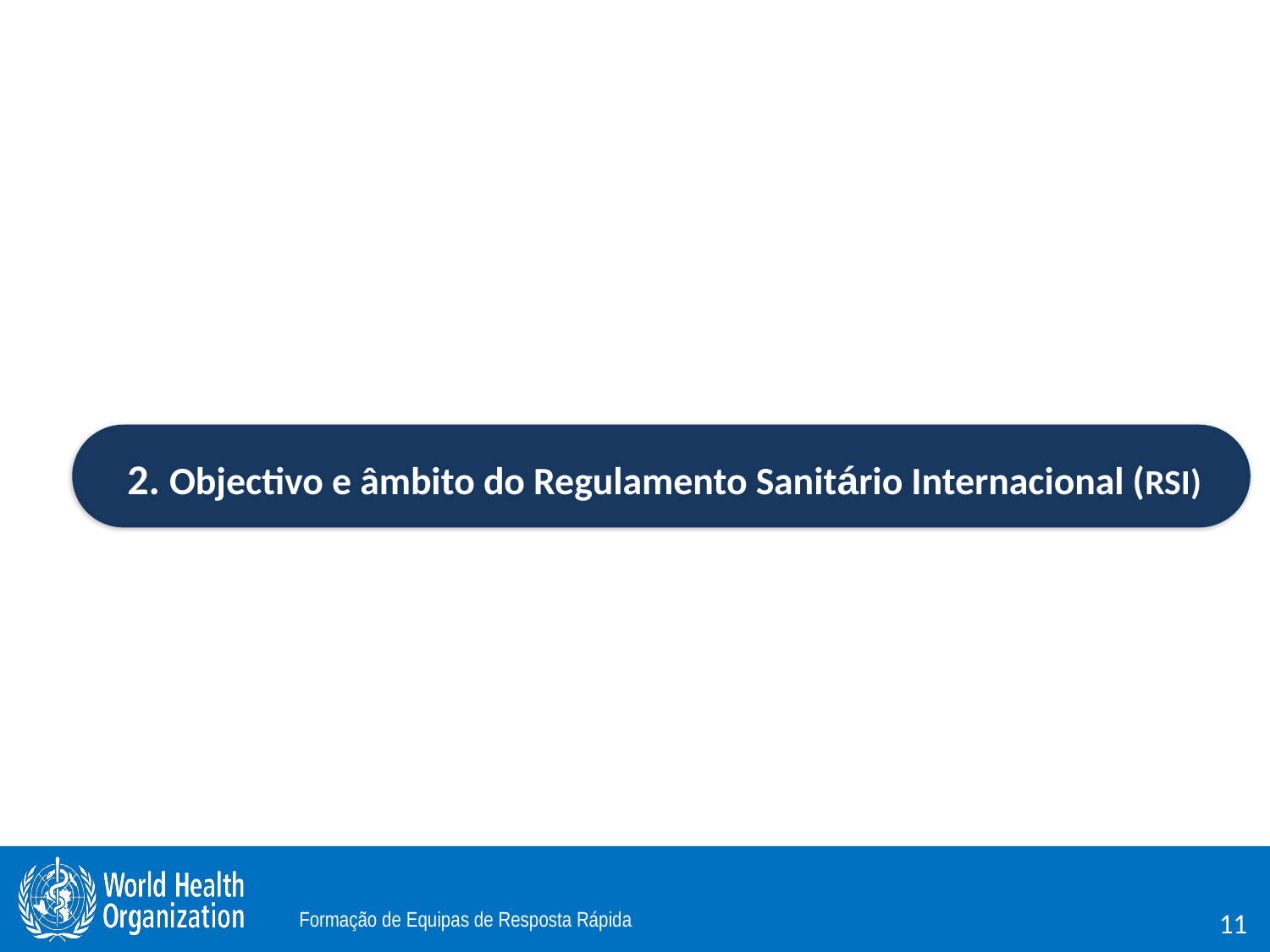

#

2. Objectivo e âmbito do Regulamento Sanitário Internacional (RSI)